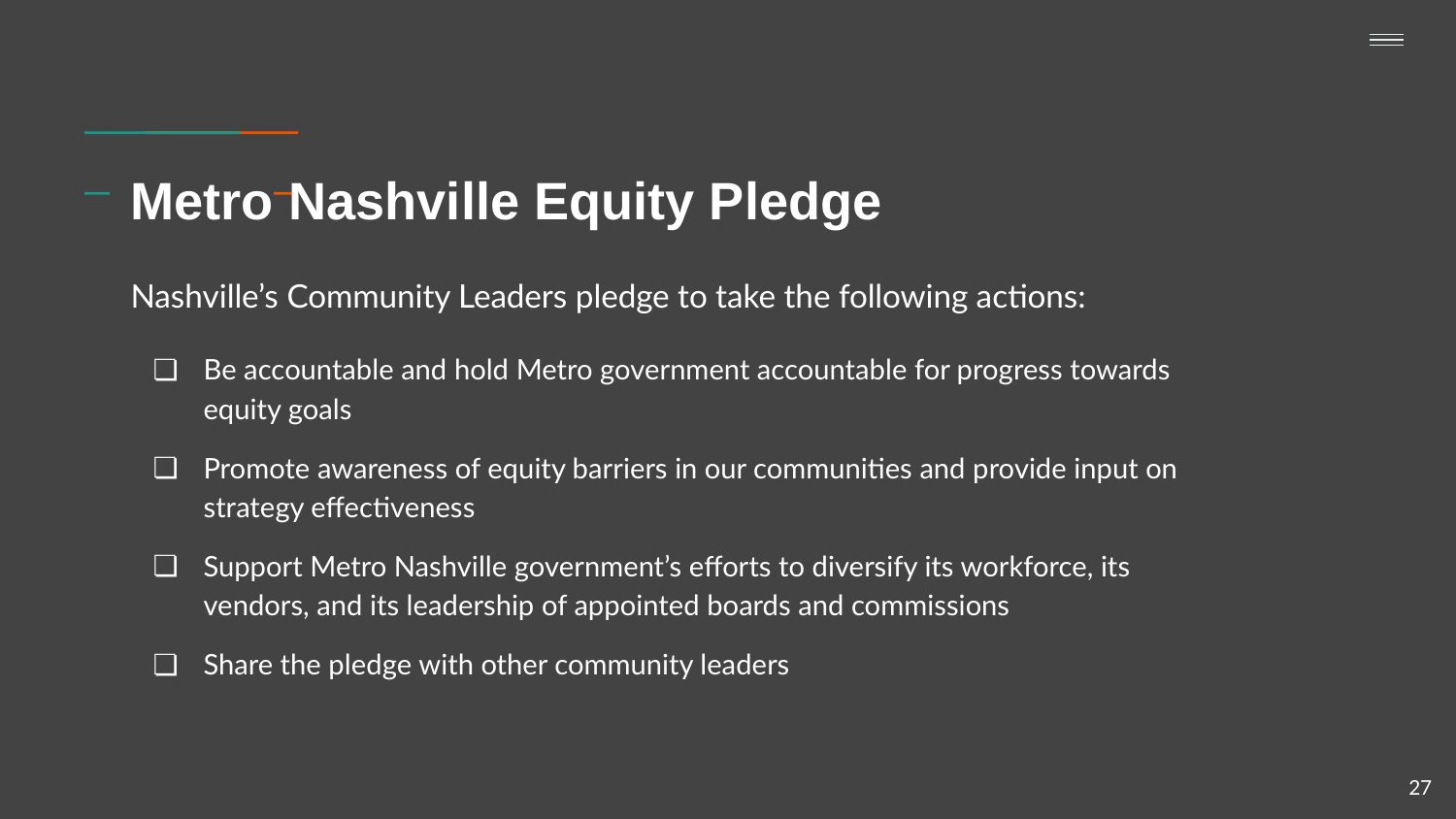

# Metro Nashville Equity Pledge

Nashville’s Community Leaders pledge to take the following actions:
Be accountable and hold Metro government accountable for progress towards equity goals
Promote awareness of equity barriers in our communities and provide input on strategy effectiveness
Support Metro Nashville government’s efforts to diversify its workforce, its vendors, and its leadership of appointed boards and commissions
Share the pledge with other community leaders
27